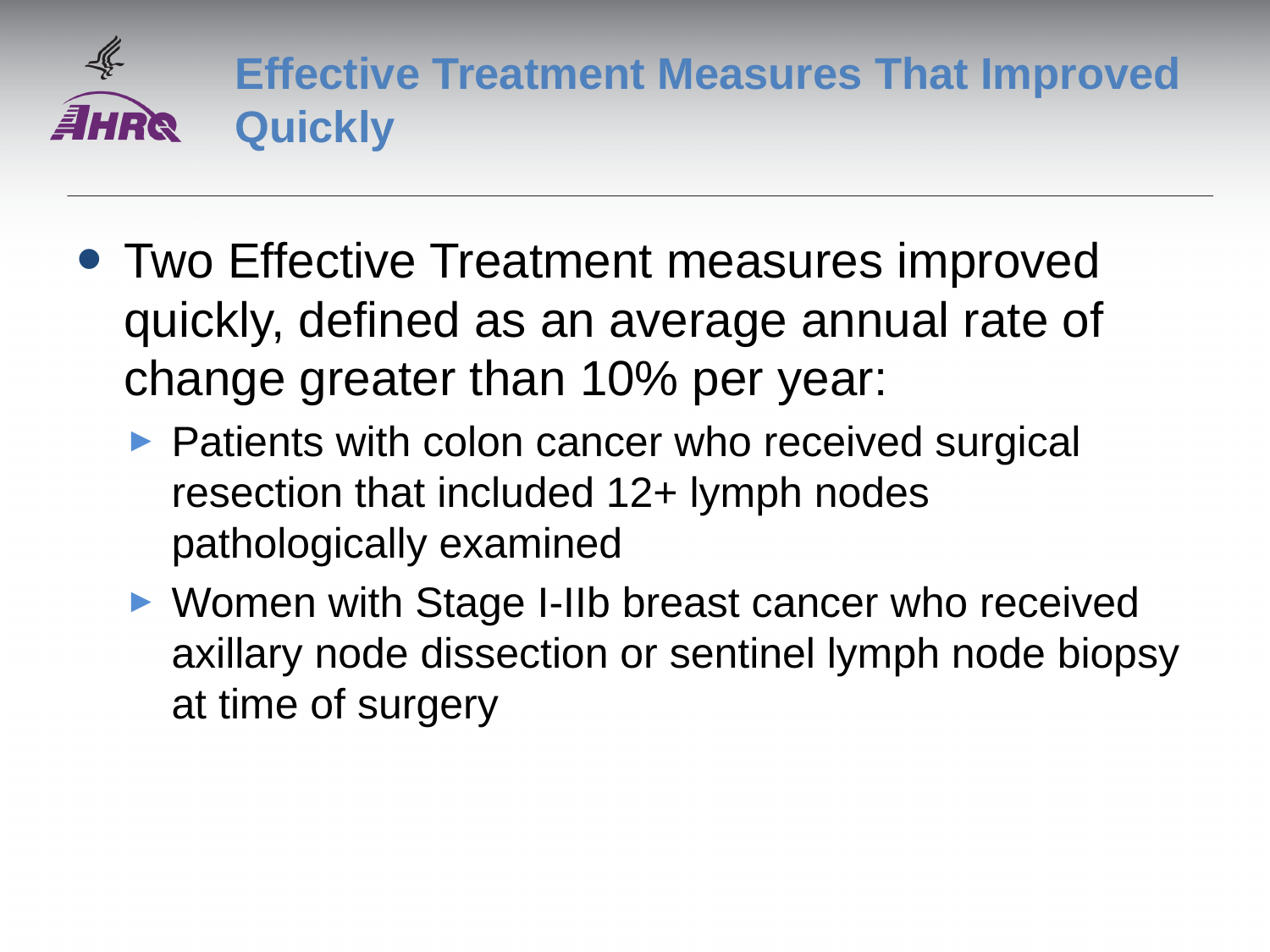

# Effective Treatment Measures That Improved Quickly
Two Effective Treatment measures improved quickly, defined as an average annual rate of change greater than 10% per year:
Patients with colon cancer who received surgical resection that included 12+ lymph nodes pathologically examined
Women with Stage I-IIb breast cancer who received axillary node dissection or sentinel lymph node biopsy at time of surgery